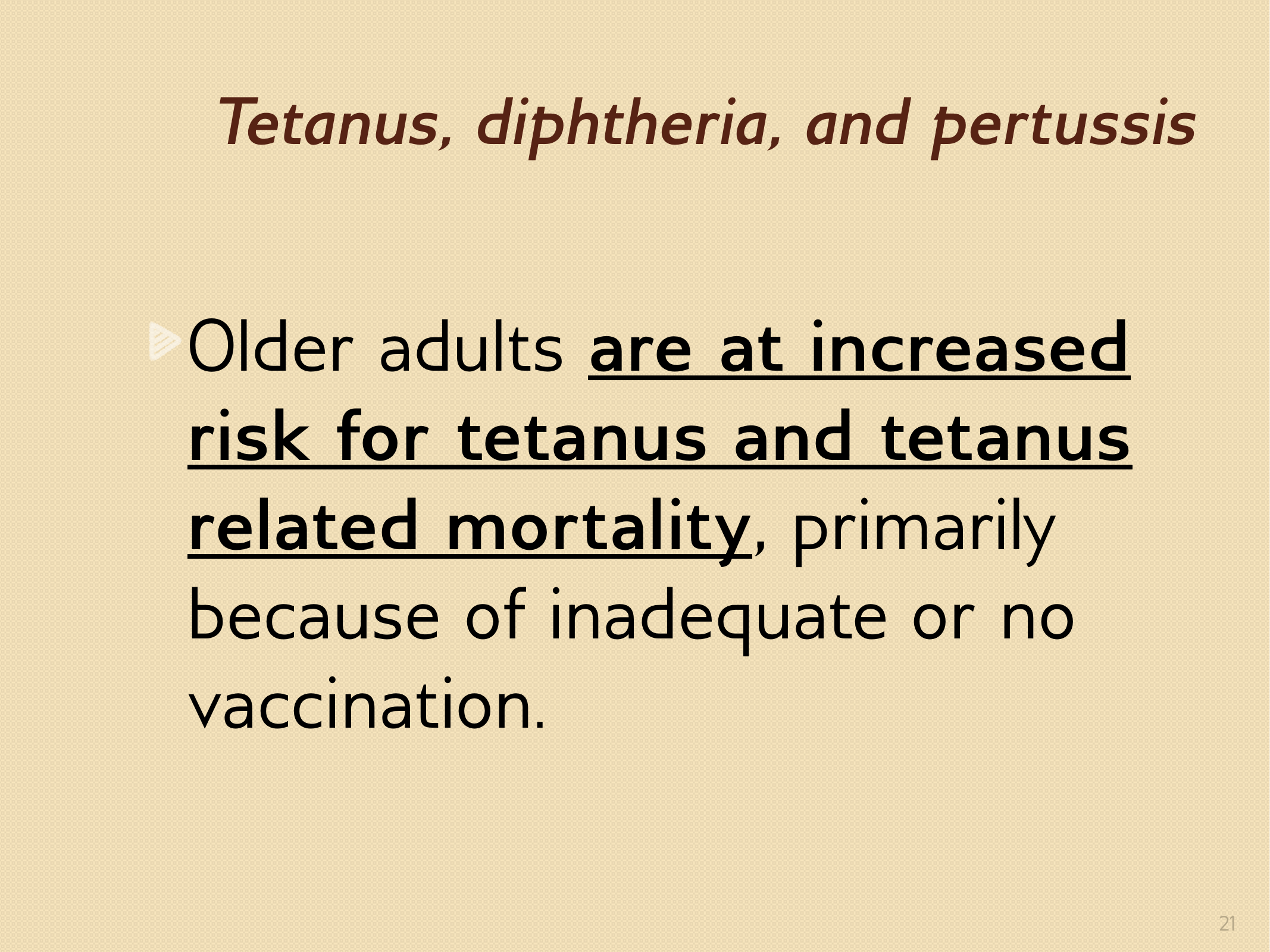

# Tetanus, diphtheria, and pertussis
Older adults are at increased risk for tetanus and tetanus related mortality, primarily because of inadequate or no vaccination.
21